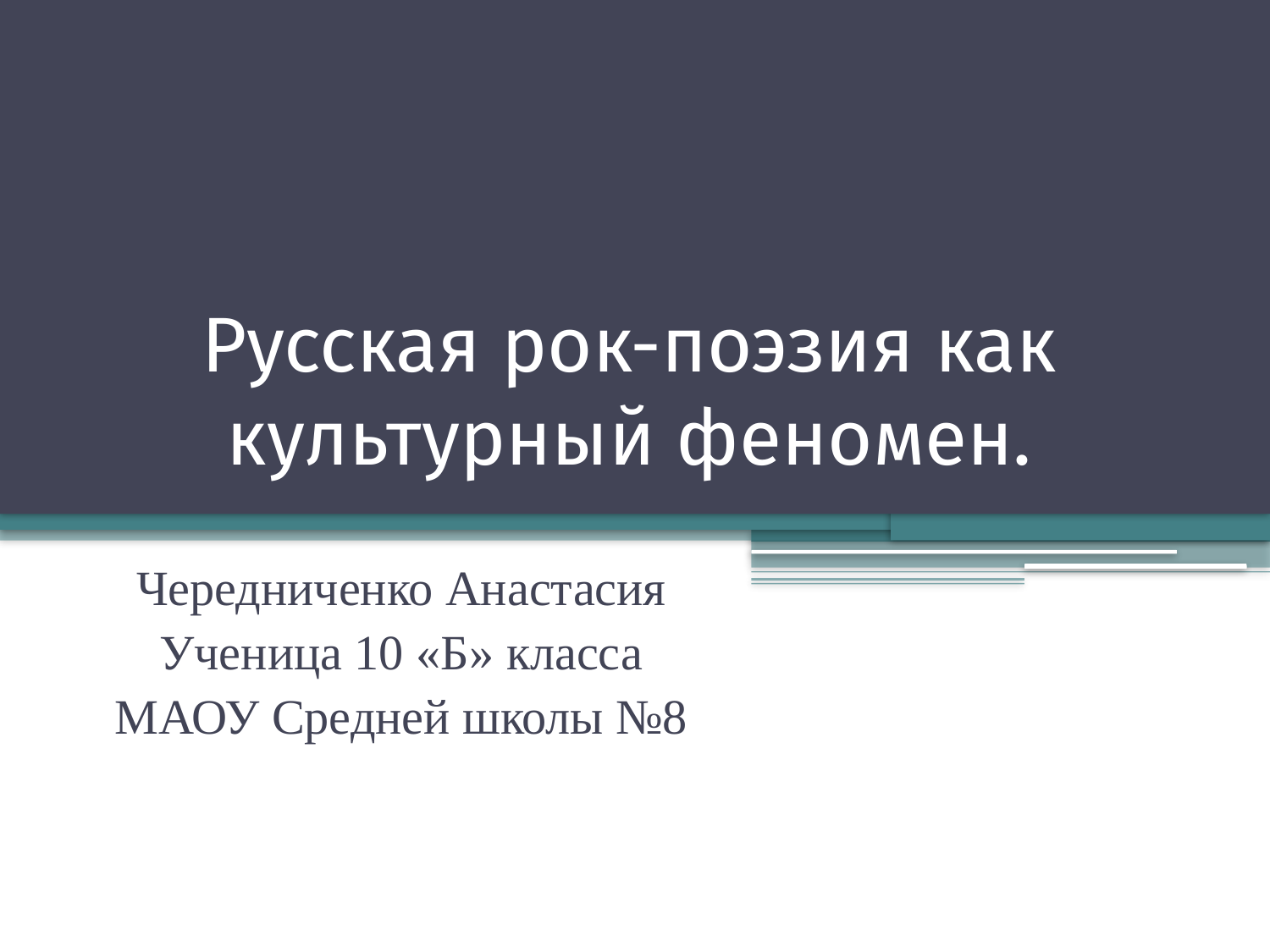

# Русская рок-поэзия как культурный феномен.
Чередниченко Анастасия
Ученица 10 «Б» класса
МАОУ Средней школы №8